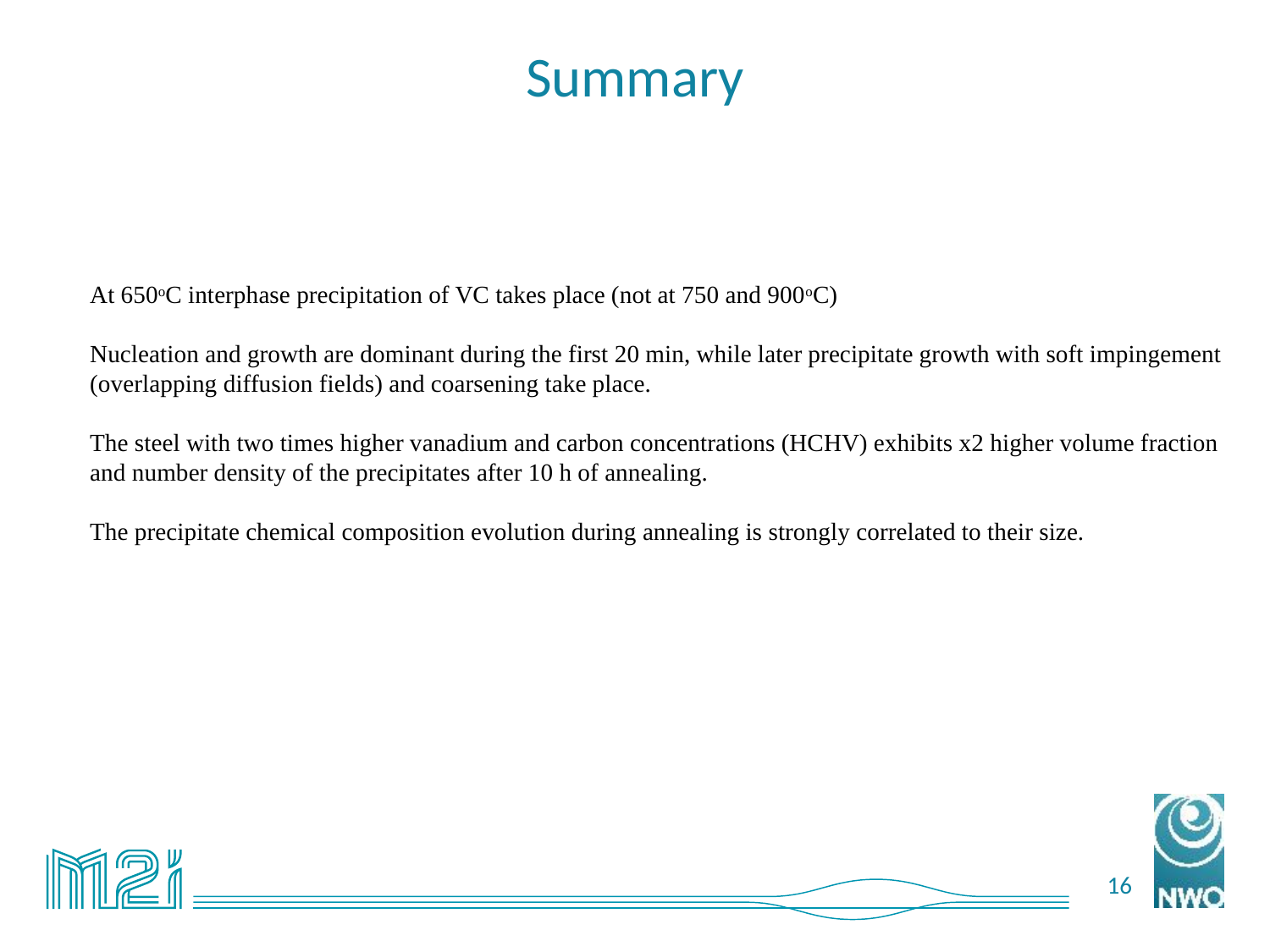

Summary

At 650oC interphase precipitation of VC takes place (not at 750 and 900oC)

Nucleation and growth are dominant during the first 20 min, while later precipitate growth with soft impingement (overlapping diffusion fields) and coarsening take place.

The steel with two times higher vanadium and carbon concentrations (HCHV) exhibits x2 higher volume fraction and number density of the precipitates after 10 h of annealing.

The precipitate chemical composition evolution during annealing is strongly correlated to their size.

16